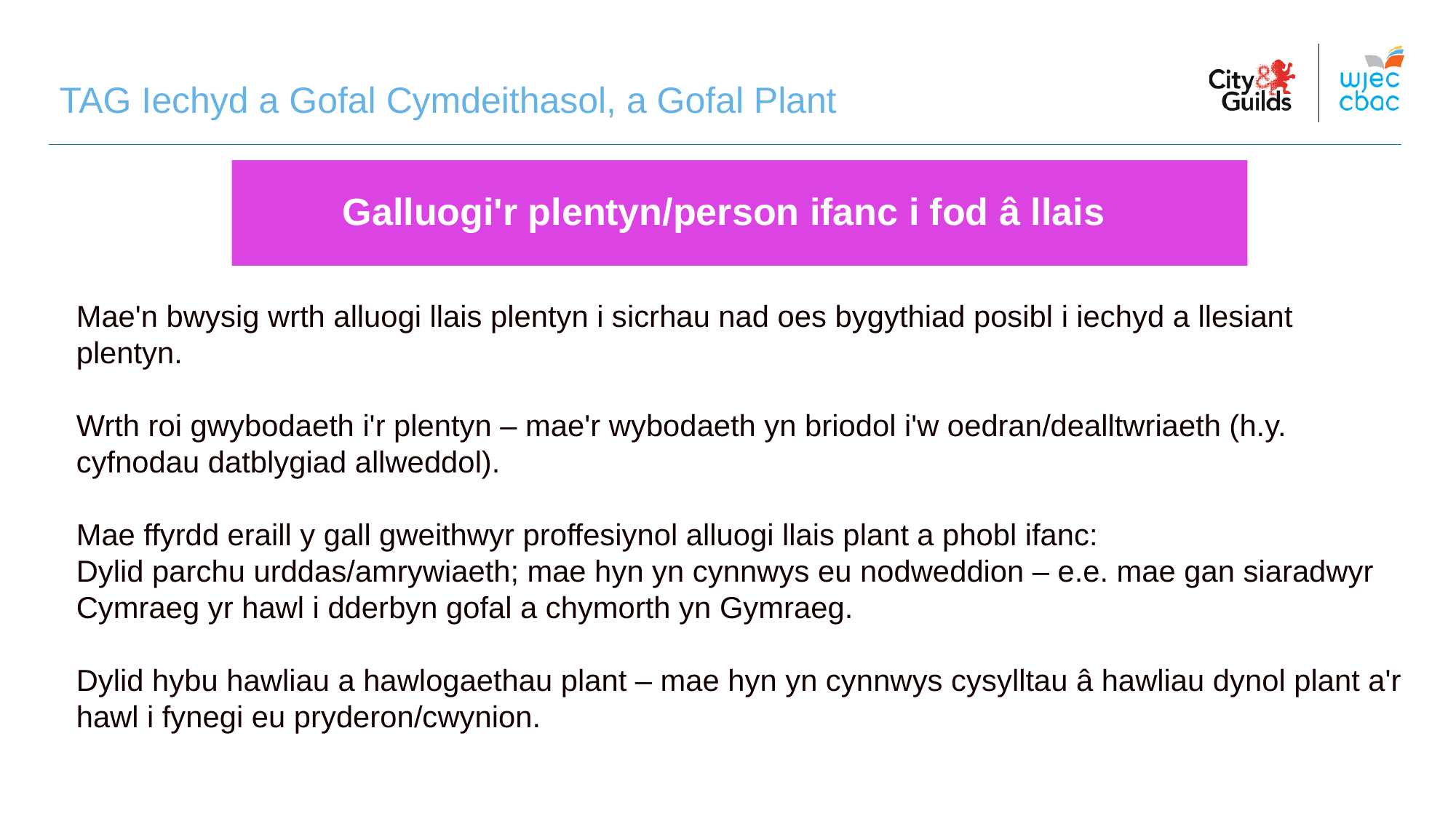

TAG Iechyd a Gofal Cymdeithasol, a Gofal Plant
# Galluogi'r plentyn/person ifanc i fod â llais
Mae'n bwysig wrth alluogi llais plentyn i sicrhau nad oes bygythiad posibl i iechyd a llesiant plentyn.

Wrth roi gwybodaeth i'r plentyn – mae'r wybodaeth yn briodol i'w oedran/dealltwriaeth (h.y. cyfnodau datblygiad allweddol).

Mae ffyrdd eraill y gall gweithwyr proffesiynol alluogi llais plant a phobl ifanc:
Dylid parchu urddas/amrywiaeth; mae hyn yn cynnwys eu nodweddion – e.e. mae gan siaradwyr Cymraeg yr hawl i dderbyn gofal a chymorth yn Gymraeg.

Dylid hybu hawliau a hawlogaethau plant – mae hyn yn cynnwys cysylltau â hawliau dynol plant a'r hawl i fynegi eu pryderon/cwynion.